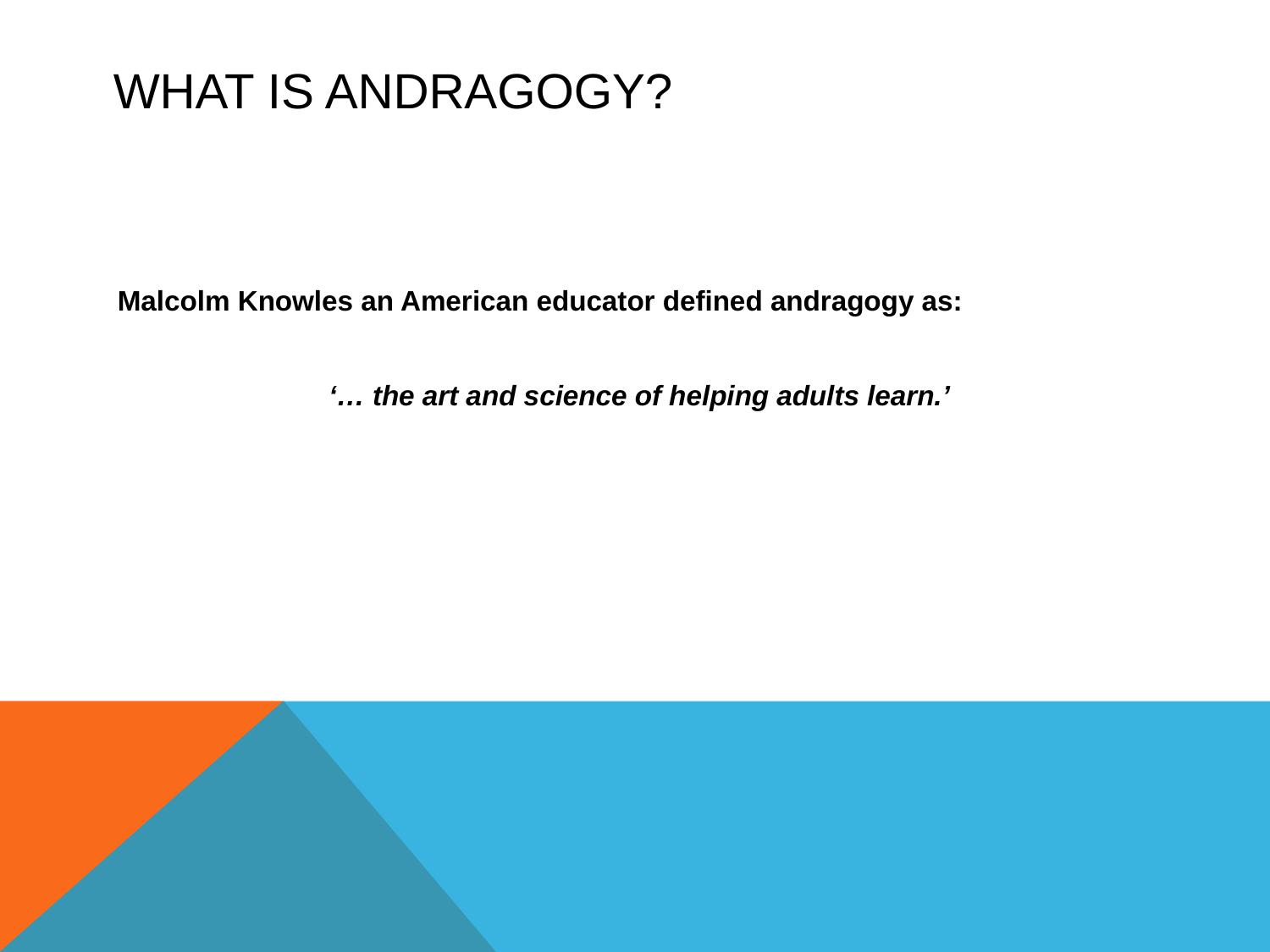

# What is andragogy?
Malcolm Knowles an American educator defined andragogy as:

‘… the art and science of helping adults learn.’